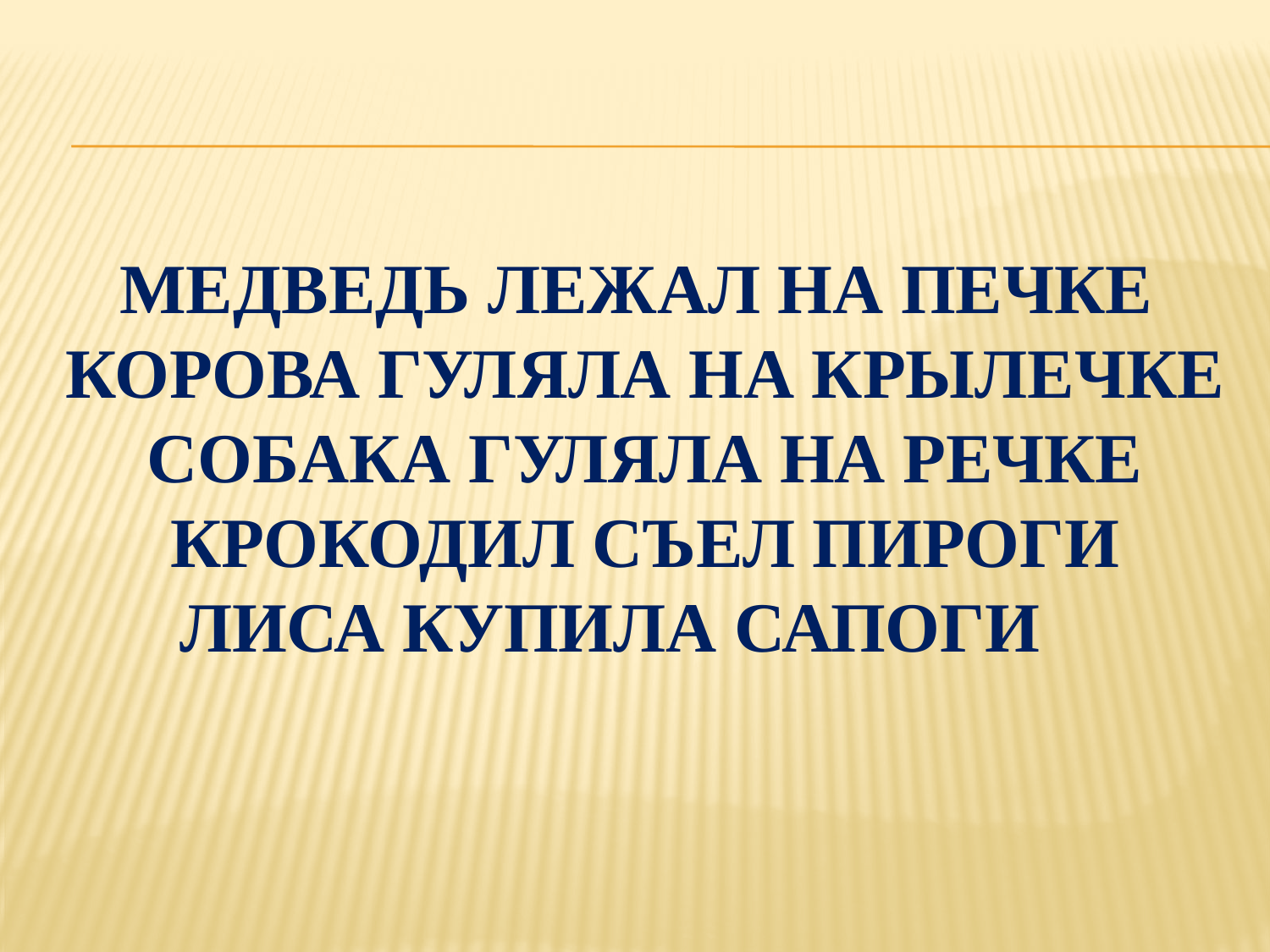

# Медведь лежал на печке Корова гуляла на крылечке собака гуляла на речке крокодил съел пироги Лиса купила сапоги